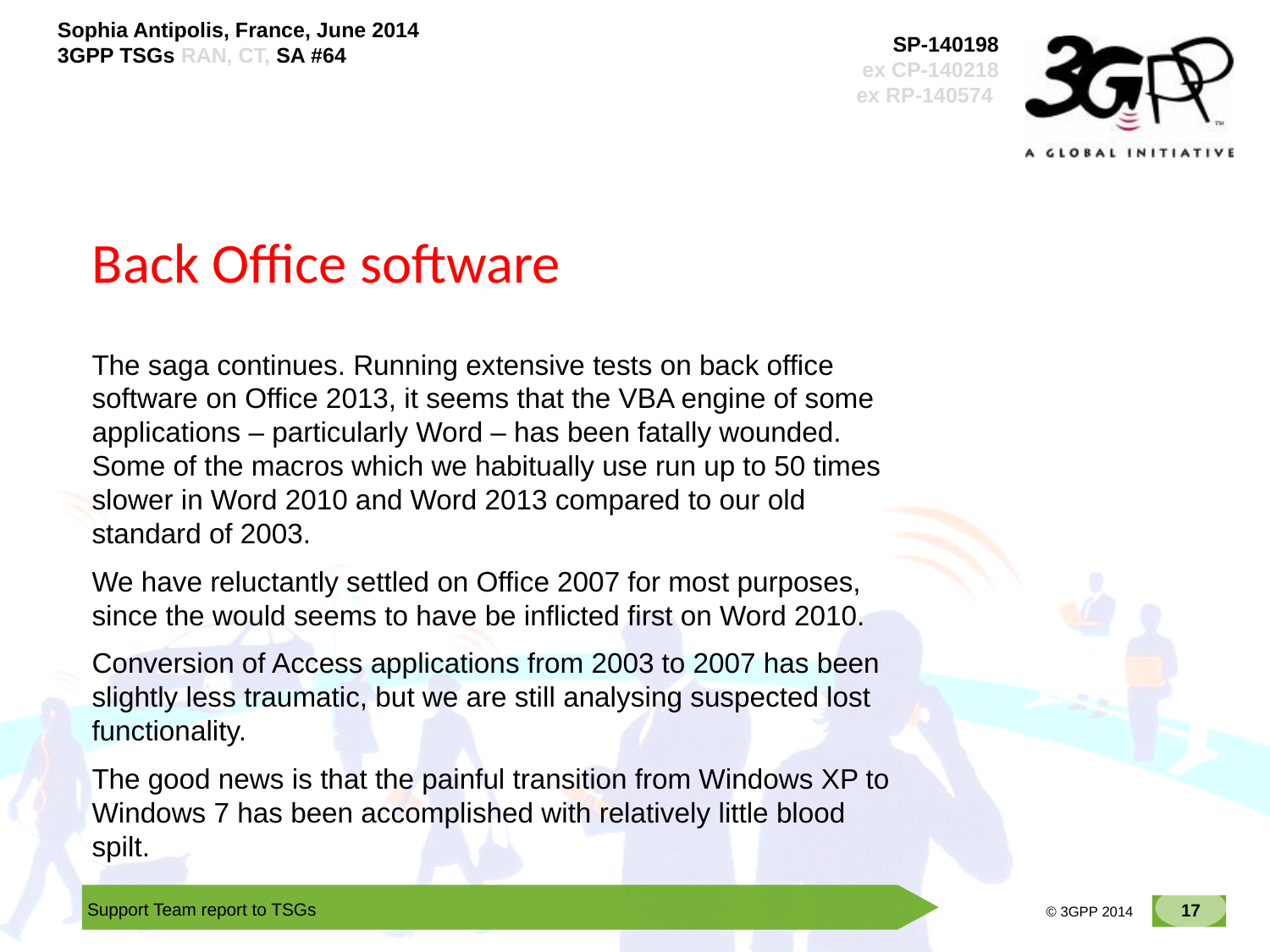

# Back Office software
The saga continues. Running extensive tests on back office software on Office 2013, it seems that the VBA engine of some applications – particularly Word – has been fatally wounded. Some of the macros which we habitually use run up to 50 times slower in Word 2010 and Word 2013 compared to our old standard of 2003.
We have reluctantly settled on Office 2007 for most purposes, since the would seems to have be inflicted first on Word 2010.
Conversion of Access applications from 2003 to 2007 has been slightly less traumatic, but we are still analysing suspected lost functionality.
The good news is that the painful transition from Windows XP to Windows 7 has been accomplished with relatively little blood spilt.